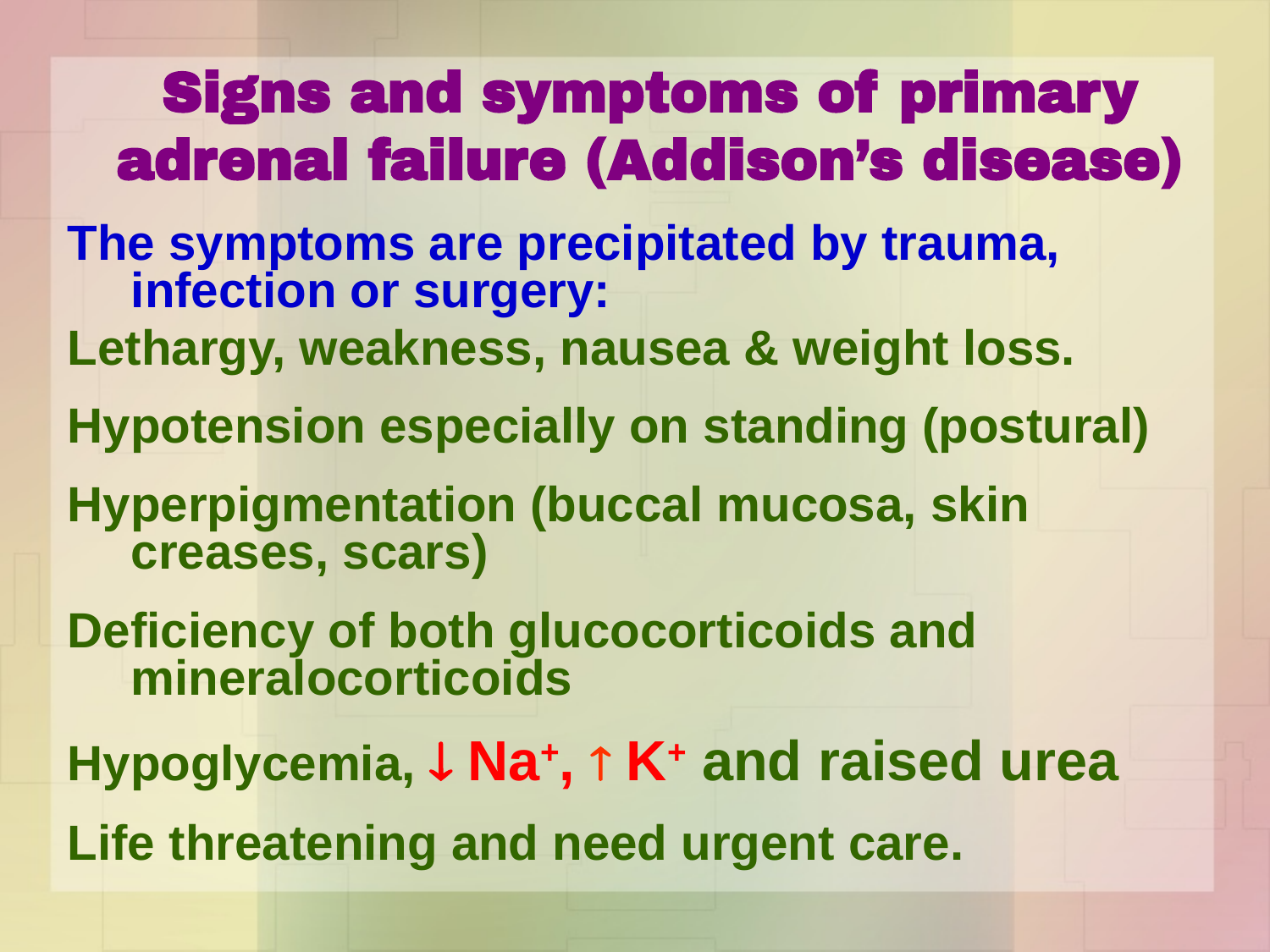

# Signs and symptoms of primary adrenal failure (Addison’s disease)
The symptoms are precipitated by trauma, infection or surgery:
Lethargy, weakness, nausea & weight loss.
Hypotension especially on standing (postural)
Hyperpigmentation (buccal mucosa, skin creases, scars)
Deficiency of both glucocorticoids and   		mineralocorticoids
Hypoglycemia, ↓ Na+, ↑ K+ and raised urea
Life threatening and need urgent care.